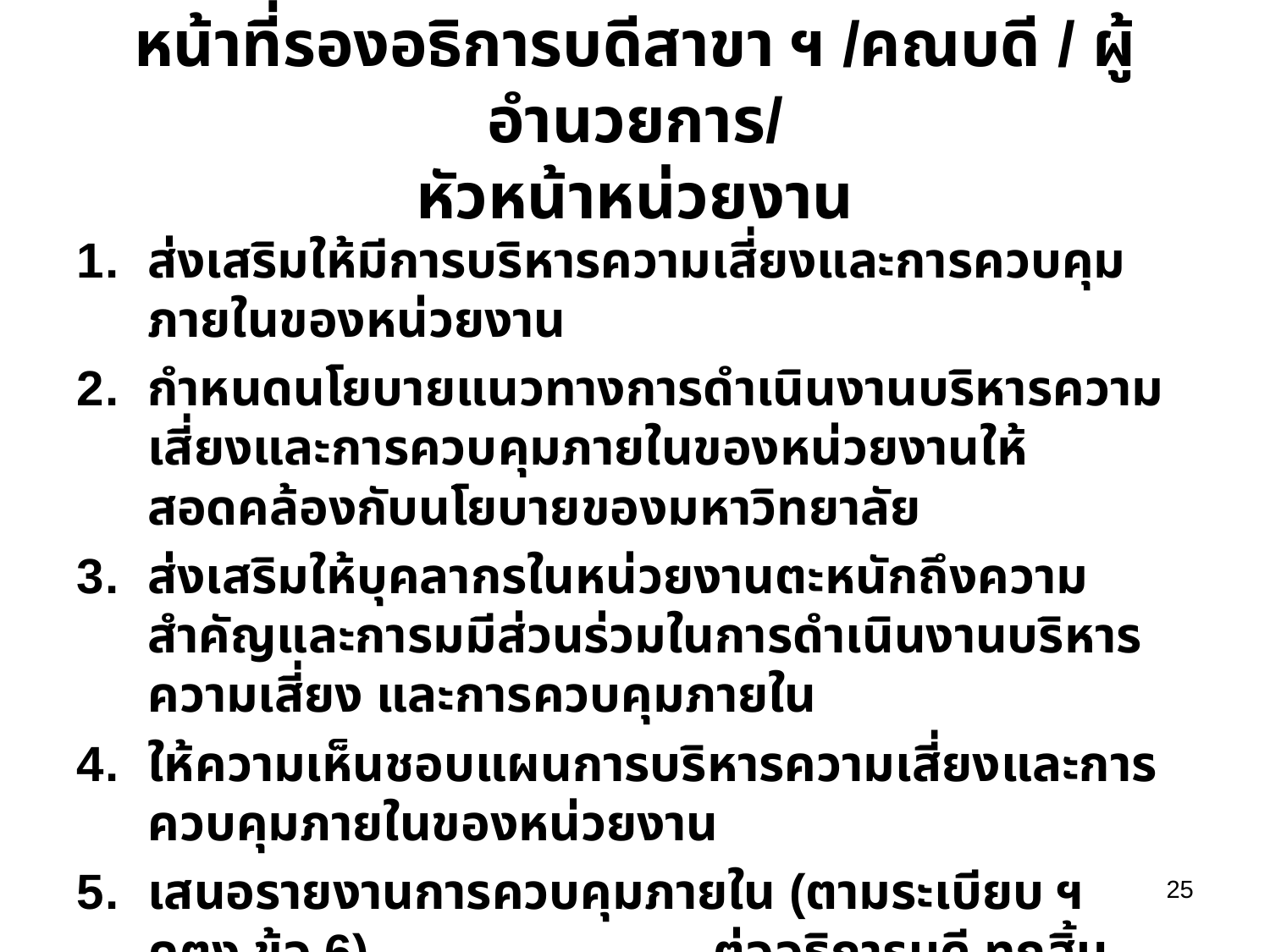

# หน้าที่รองอธิการบดีสาขา ฯ /คณบดี / ผู้อำนวยการ/ หัวหน้าหน่วยงาน
ส่งเสริมให้มีการบริหารความเสี่ยงและการควบคุมภายในของหน่วยงาน
กำหนดนโยบายแนวทางการดำเนินงานบริหารความเสี่ยงและการควบคุมภายในของหน่วยงานให้สอดคล้องกับนโยบายของมหาวิทยาลัย
ส่งเสริมให้บุคลากรในหน่วยงานตะหนักถึงความสำคัญและการมมีส่วนร่วมในการดำเนินงานบริหารความเสี่ยง และการควบคุมภายใน
ให้ความเห็นชอบแผนการบริหารความเสี่ยงและการควบคุมภายในของหน่วยงาน
เสนอรายงานการควบคุมภายใน (ตามระเบียบ ฯ คตง.ข้อ 6)                         ต่ออธิการบดี ทุกสิ้นปีงบประมาณ

25